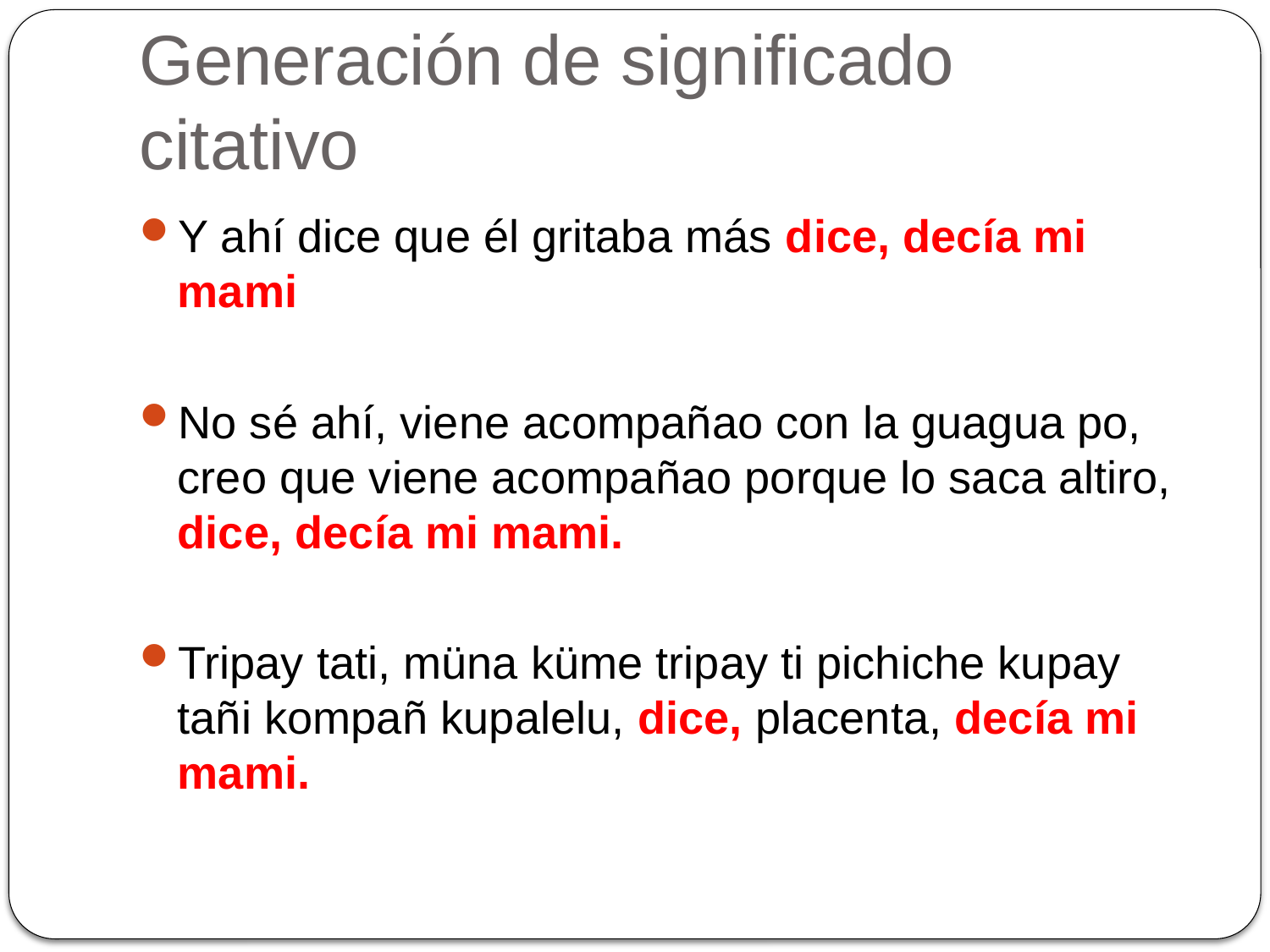

# Generación de significado citativo
Y ahí dice que él gritaba más dice, decía mi mami

No sé ahí, viene acompañao con la guagua po, creo que viene acompañao porque lo saca altiro, dice, decía mi mami.

Tripay tati, müna küme tripay ti pichiche kupay tañi kompañ kupalelu, dice, placenta, decía mi mami.